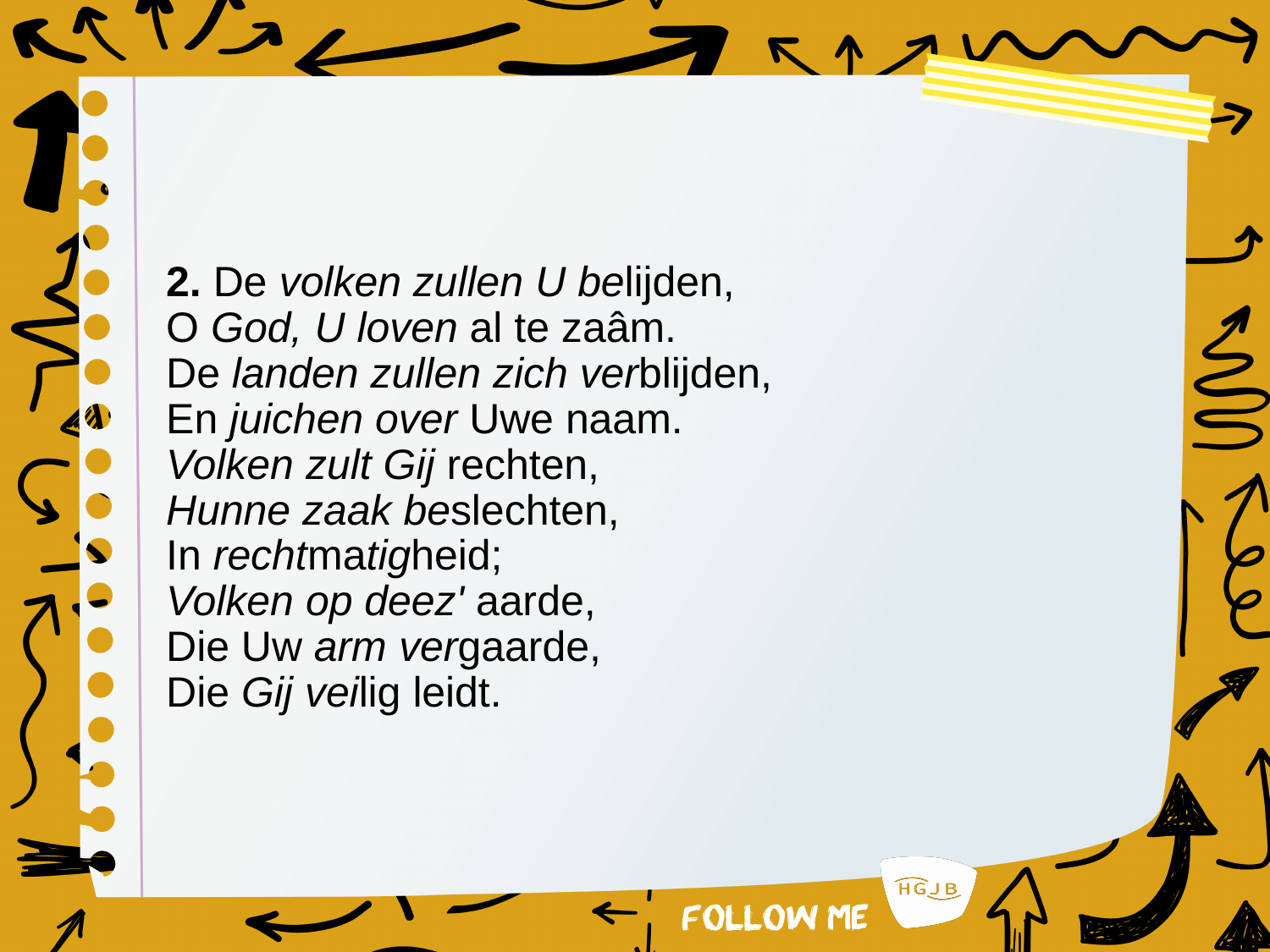

#
2. De volken zullen U belijden,
O God, U loven al te zaâm.
De landen zullen zich verblijden,
En juichen over Uwe naam.
Volken zult Gij rechten,
Hunne zaak beslechten,
In rechtmatigheid;
Volken op deez' aarde,
Die Uw arm vergaarde,
Die Gij veilig leidt.